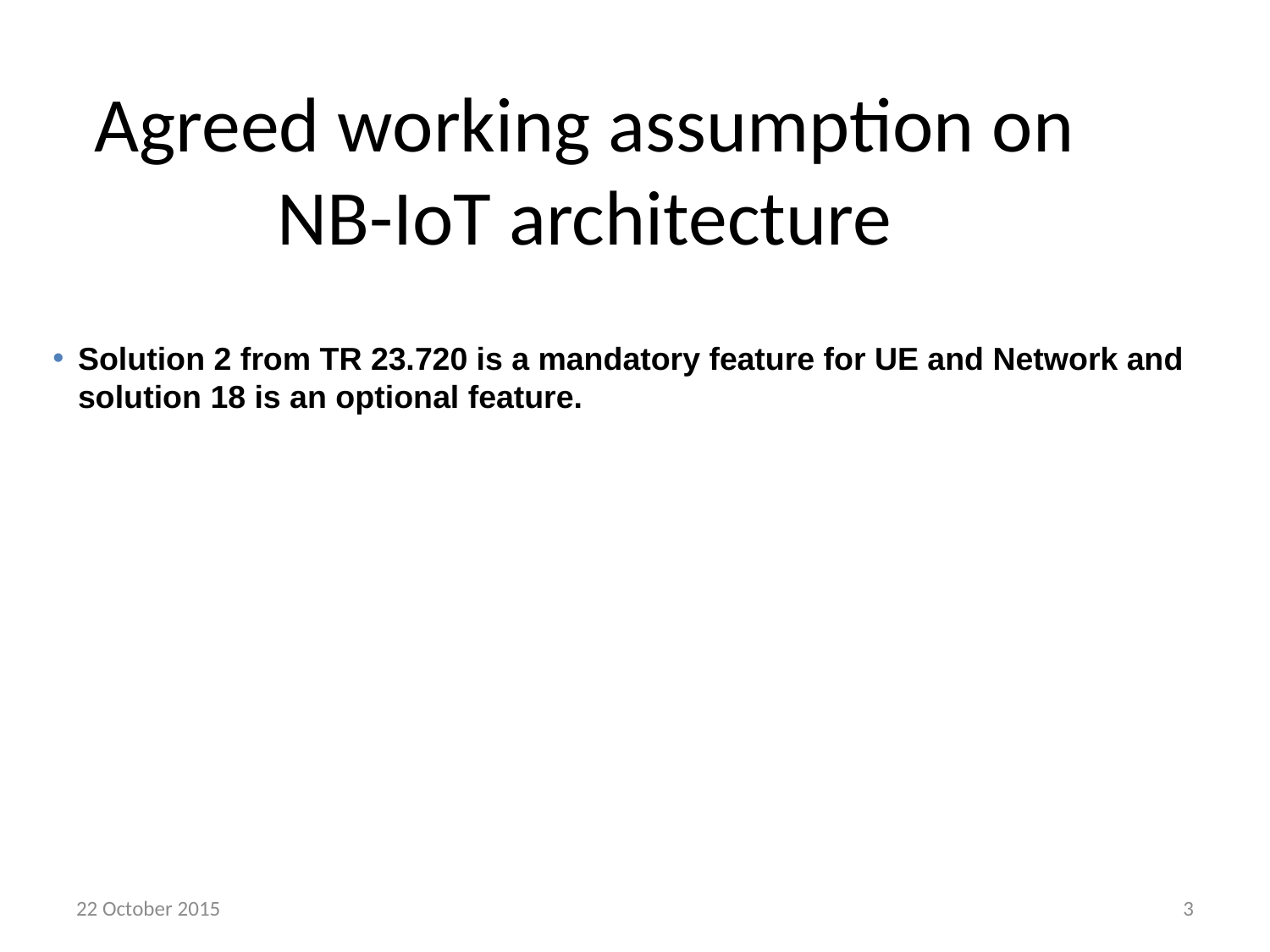

# Agreed working assumption on NB-IoT architecture

Solution 2 from TR 23.720 is a mandatory feature for UE and Network and solution 18 is an optional feature.
3
22 October 2015